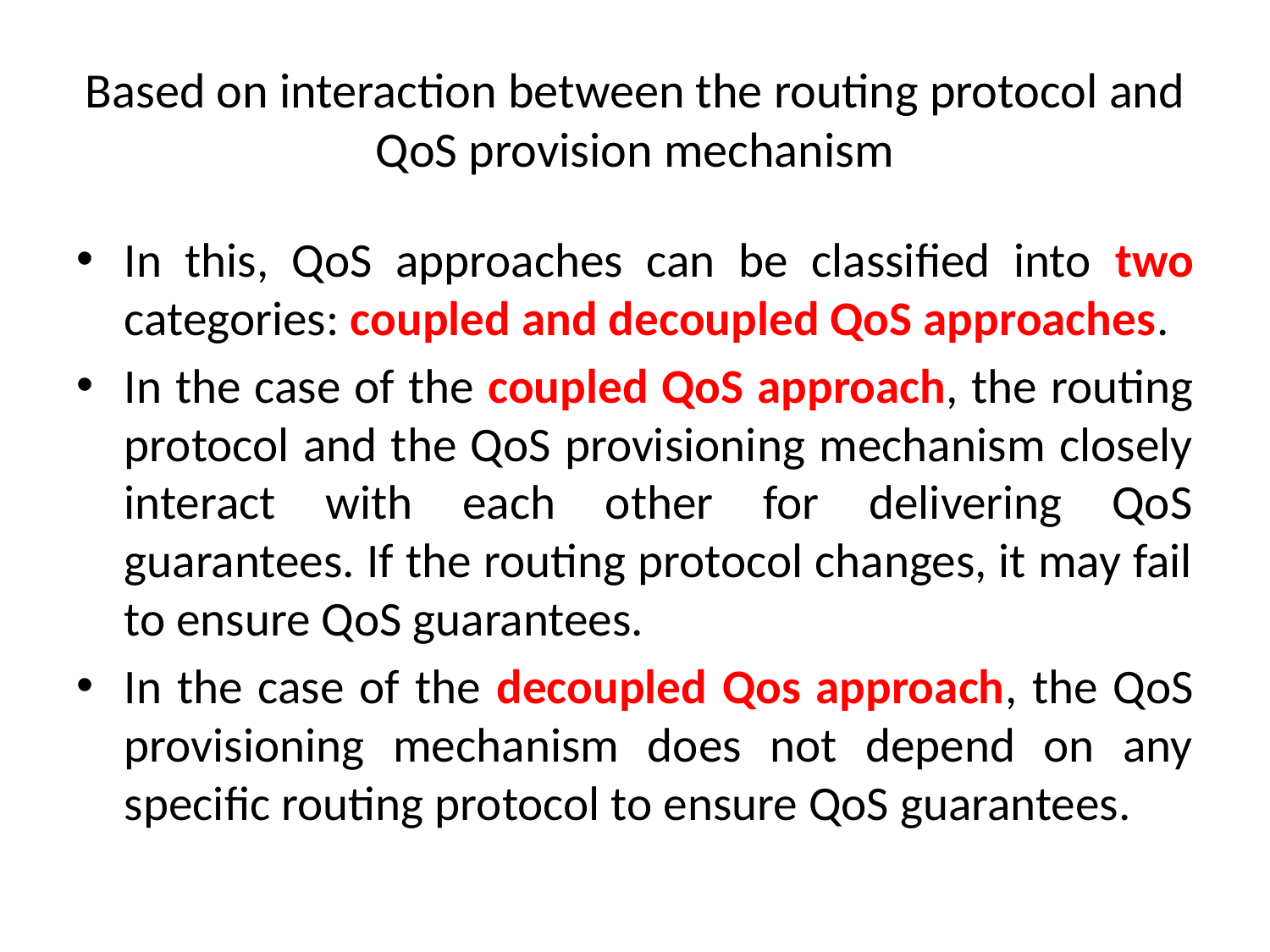

# Based on interaction between the routing protocol and QoS provision mechanism
In this, QoS approaches can be classified into two categories: coupled and decoupled QoS approaches.
In the case of the coupled QoS approach, the routing protocol and the QoS provisioning mechanism closely interact with each other for delivering QoS guarantees. If the routing protocol changes, it may fail to ensure QoS guarantees.
In the case of the decoupled Qos approach, the QoS provisioning mechanism does not depend on any specific routing protocol to ensure QoS guarantees.